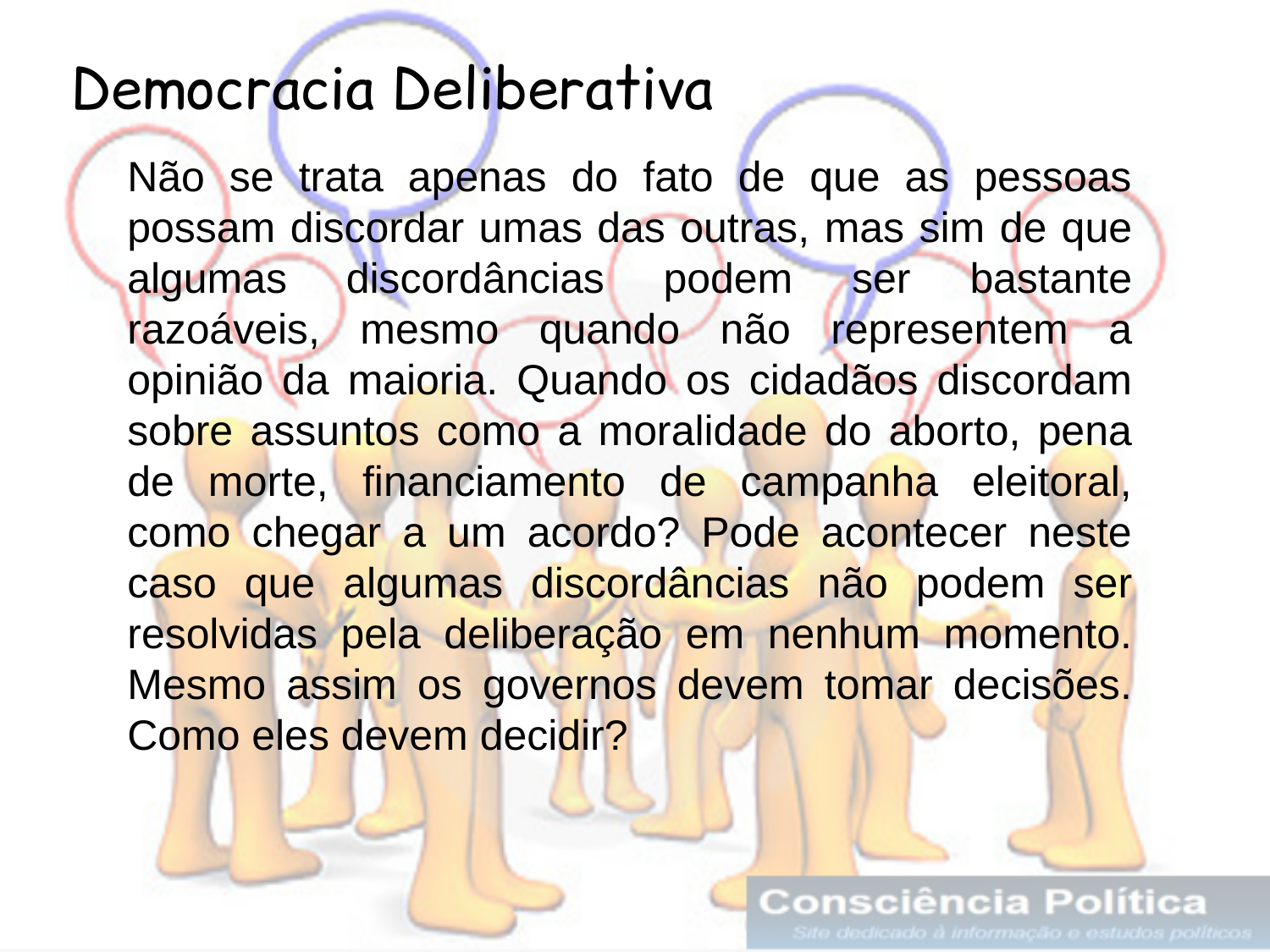

Democracia Deliberativa
Não se trata apenas do fato de que as pessoas possam discordar umas das outras, mas sim de que algumas discordâncias podem ser bastante razoáveis, mesmo quando não representem a opinião da maioria. Quando os cidadãos discordam sobre assuntos como a moralidade do aborto, pena de morte, financiamento de campanha eleitoral, como chegar a um acordo? Pode acontecer neste caso que algumas discordâncias não podem ser resolvidas pela deliberação em nenhum momento. Mesmo assim os governos devem tomar decisões. Como eles devem decidir?